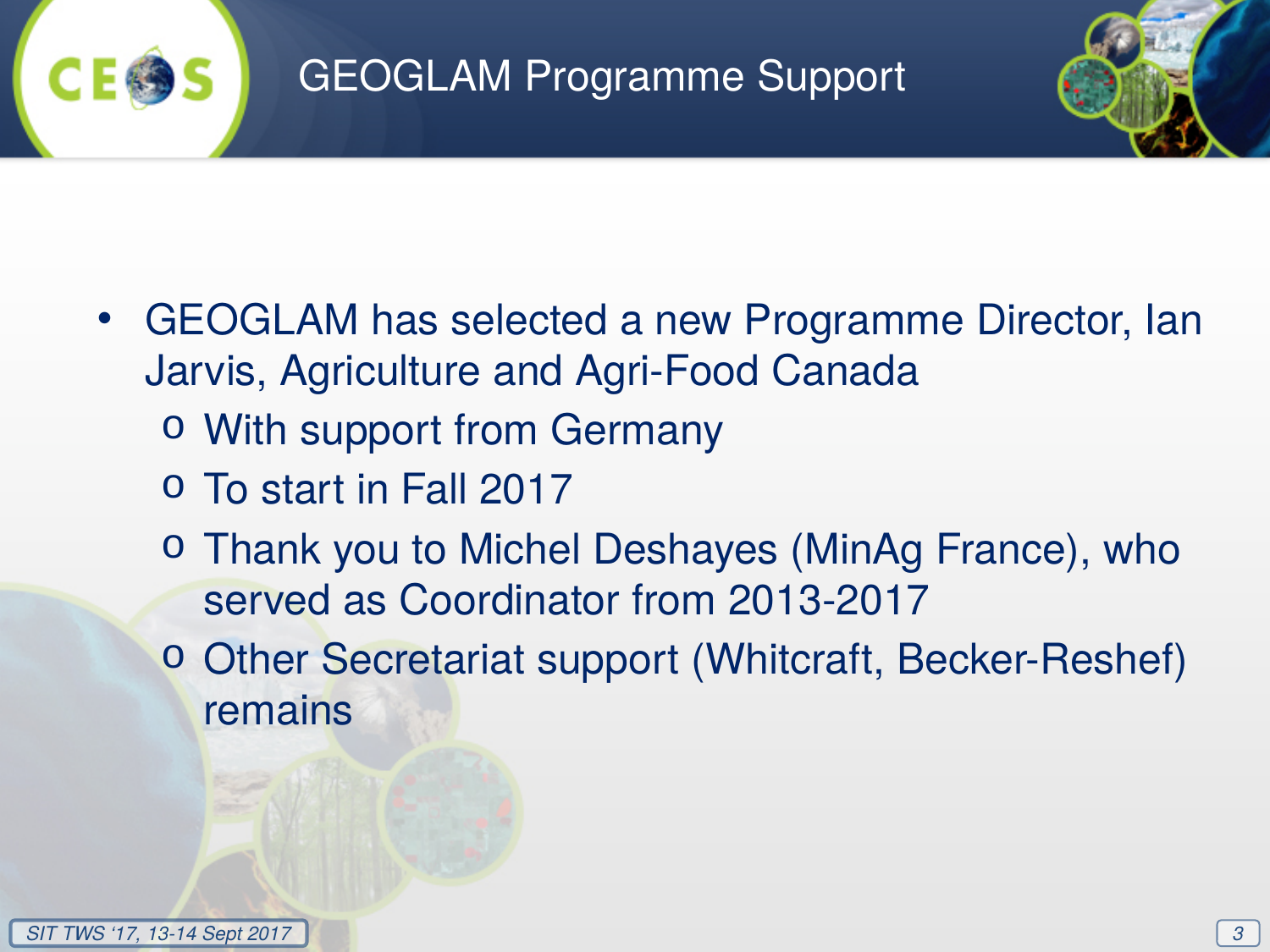

GEOGLAM Programme Support
GEOGLAM has selected a new Programme Director, Ian Jarvis, Agriculture and Agri-Food Canada
With support from Germany
To start in Fall 2017
Thank you to Michel Deshayes (MinAg France), who served as Coordinator from 2013-2017
Other Secretariat support (Whitcraft, Becker-Reshef) remains

3